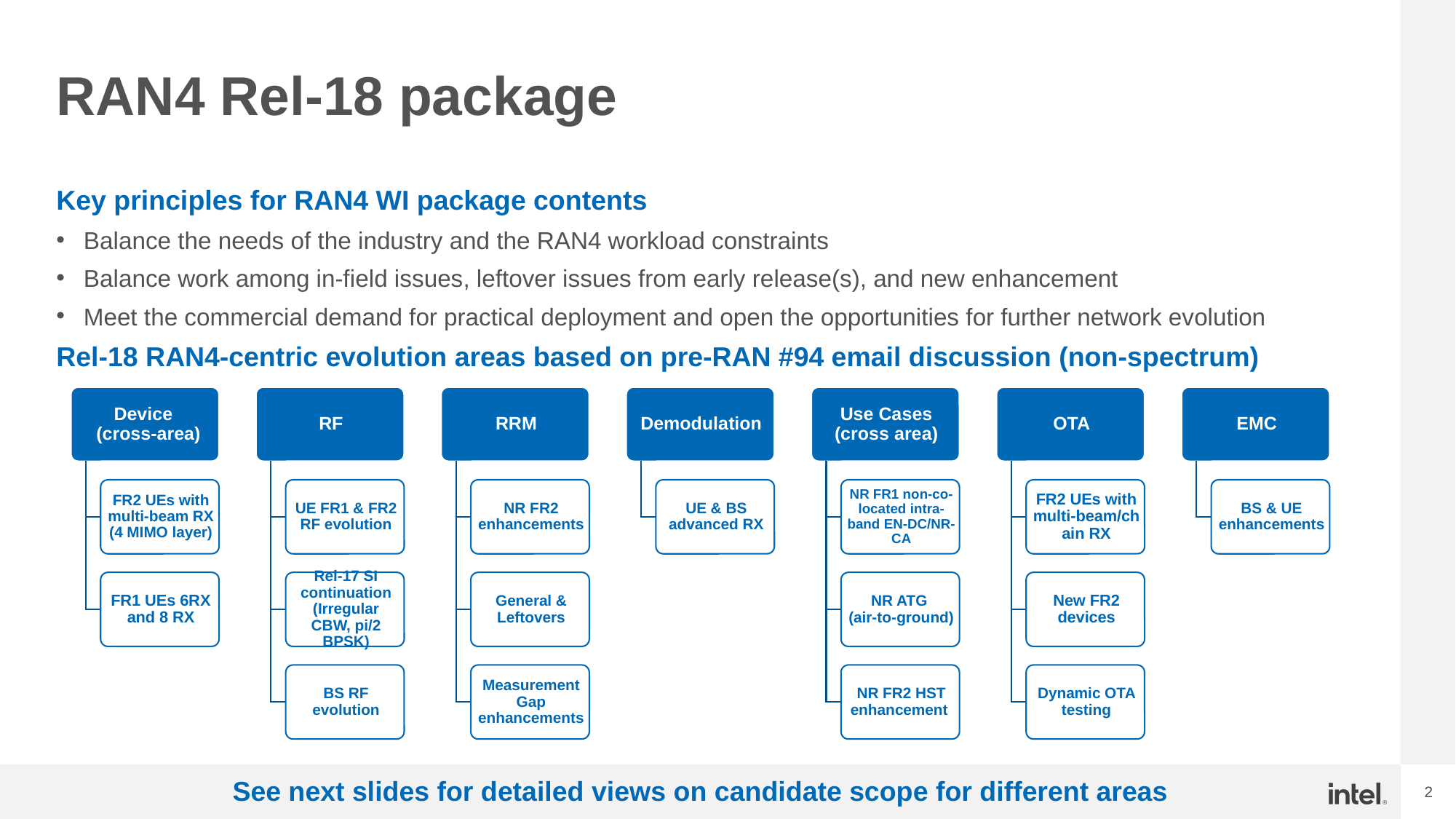

# RAN4 Rel-18 package
Key principles for RAN4 WI package contents
Balance the needs of the industry and the RAN4 workload constraints
Balance work among in-field issues, leftover issues from early release(s), and new enhancement
Meet the commercial demand for practical deployment and open the opportunities for further network evolution
Rel-18 RAN4-centric evolution areas based on pre-RAN #94 email discussion (non-spectrum)

Device
 (cross-area)
FR2 UEs with multi-beam RX (4 MIMO layer)
FR1 UEs 6RX and 8 RX
RF
UE FR1 & FR2 RF evolution
Rel-17 SI continuation (Irregular CBW, pi/2 BPSK)
BS RF evolution
RRM
NR FR2 enhancements
General & Leftovers
Measurement Gap enhancements
Demodulation
UE & BS advanced RX
Use Cases
(cross area)
NR FR1 non-co-located intra-band EN-DC/NR-CA
NR ATG
(air-to-ground)
NR FR2 HST enhancement
OTA
FR2 UEs with multi-beam/chain RX
New FR2 devices
Dynamic OTA testing
EMC
BS & UE enhancements
See next slides for detailed views on candidate scope for different areas